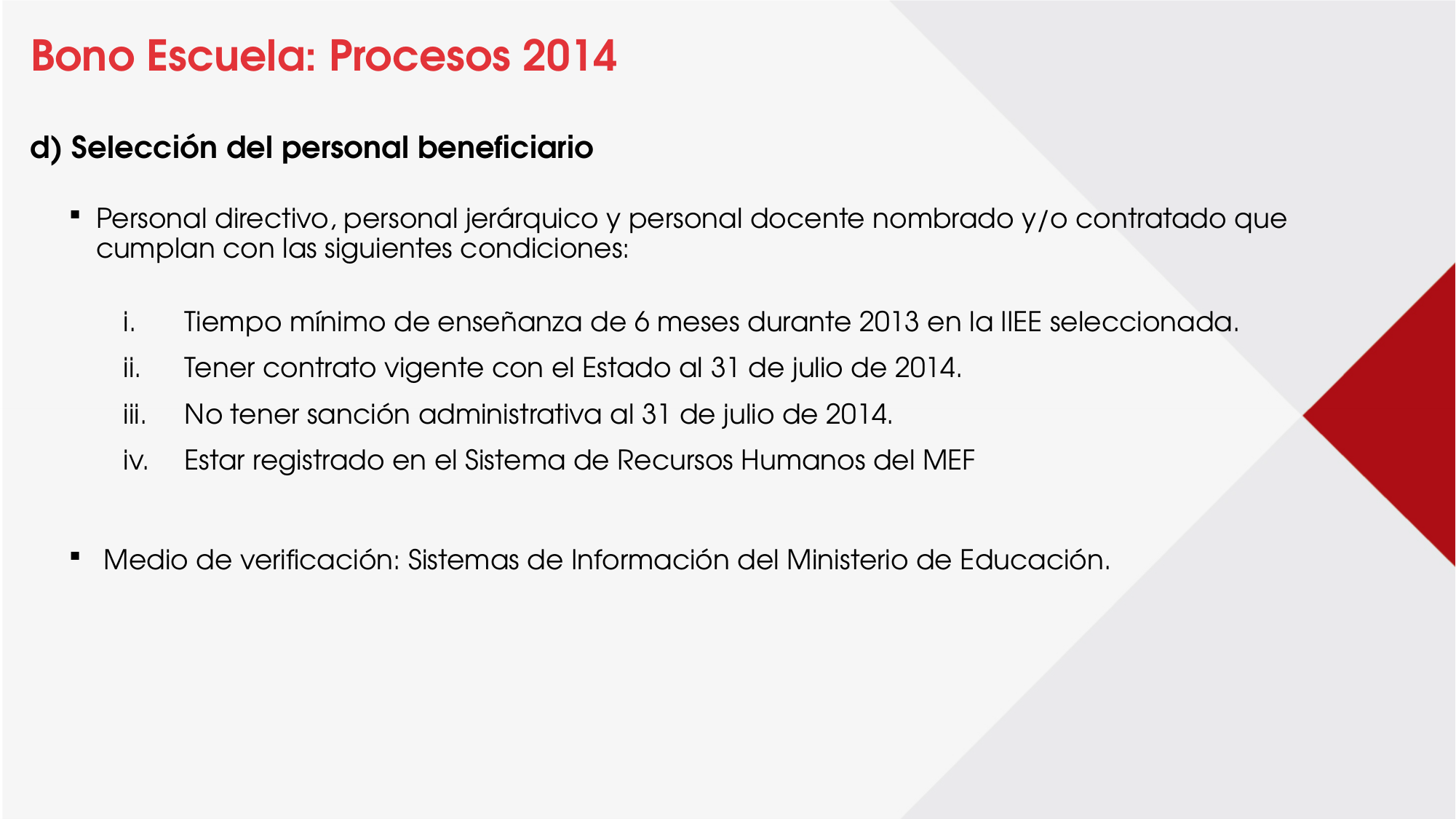

Bono Escuela: Procesos 2014
d) Selección del personal beneficiario
Personal directivo, personal jerárquico y personal docente nombrado y/o contratado que cumplan con las siguientes condiciones:
Tiempo mínimo de enseñanza de 6 meses durante 2013 en la IIEE seleccionada.
Tener contrato vigente con el Estado al 31 de julio de 2014.
No tener sanción administrativa al 31 de julio de 2014.
Estar registrado en el Sistema de Recursos Humanos del MEF

 Medio de verificación: Sistemas de Información del Ministerio de Educación.